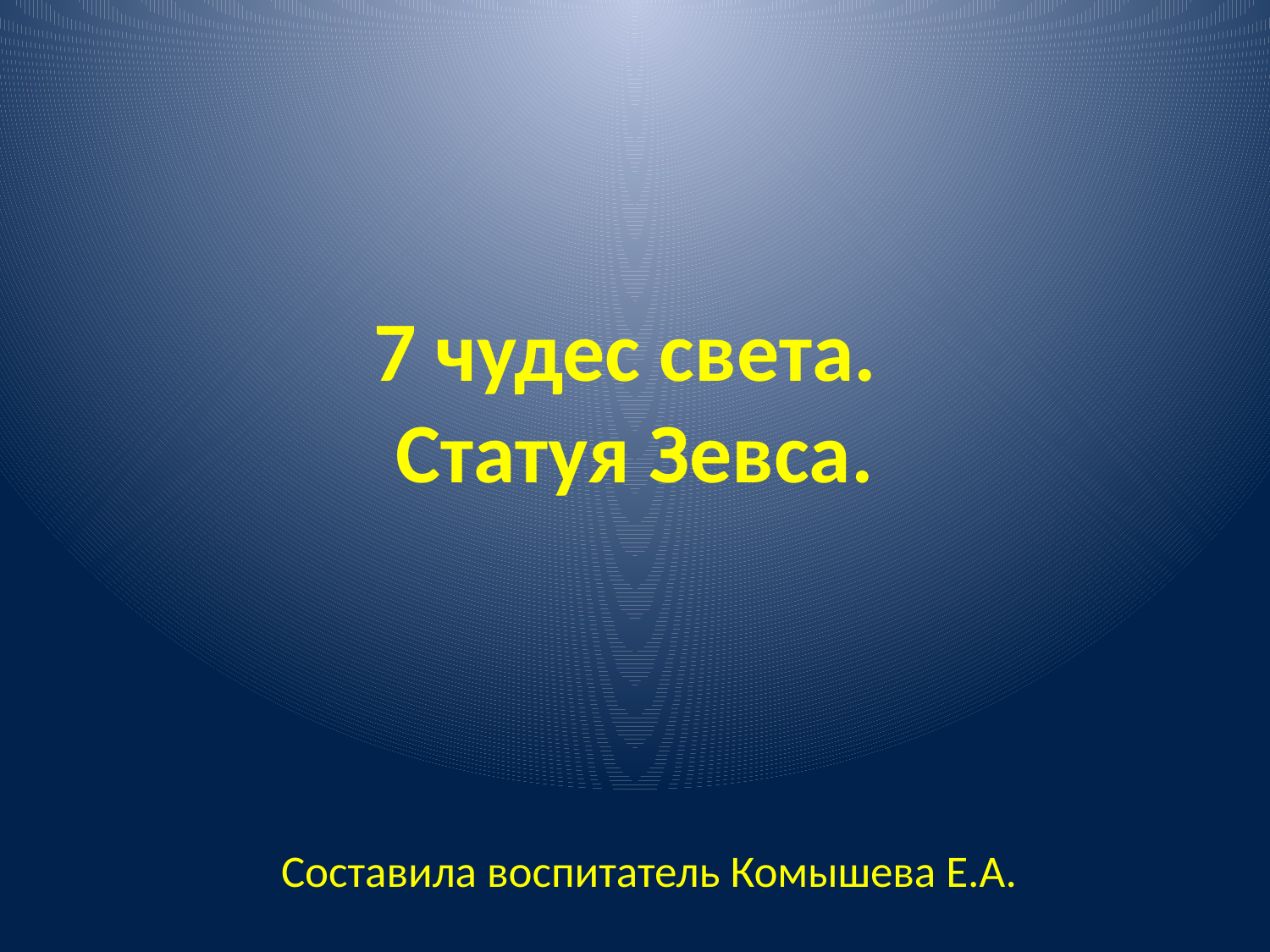

# 7 чудес света. Статуя Зевса.
Составила воспитатель Комышева Е.А.